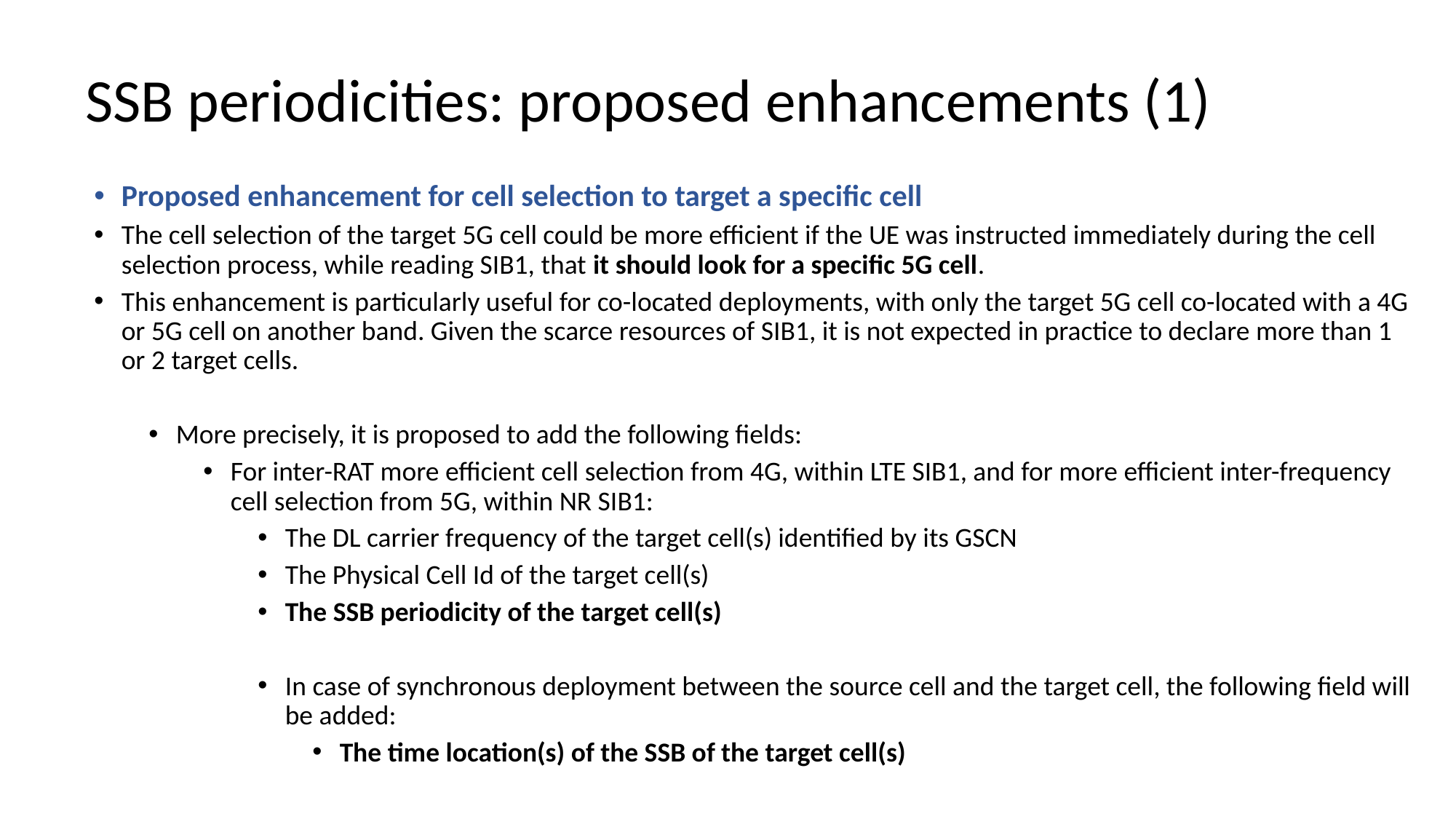

# SSB periodicities: proposed enhancements (1)
Proposed enhancement for cell selection to target a specific cell
The cell selection of the target 5G cell could be more efficient if the UE was instructed immediately during the cell selection process, while reading SIB1, that it should look for a specific 5G cell.
This enhancement is particularly useful for co-located deployments, with only the target 5G cell co-located with a 4G or 5G cell on another band. Given the scarce resources of SIB1, it is not expected in practice to declare more than 1 or 2 target cells.

More precisely, it is proposed to add the following fields:
For inter-RAT more efficient cell selection from 4G, within LTE SIB1, and for more efficient inter-frequency cell selection from 5G, within NR SIB1:
The DL carrier frequency of the target cell(s) identified by its GSCN
The Physical Cell Id of the target cell(s)
The SSB periodicity of the target cell(s)

In case of synchronous deployment between the source cell and the target cell, the following field will be added:
The time location(s) of the SSB of the target cell(s)